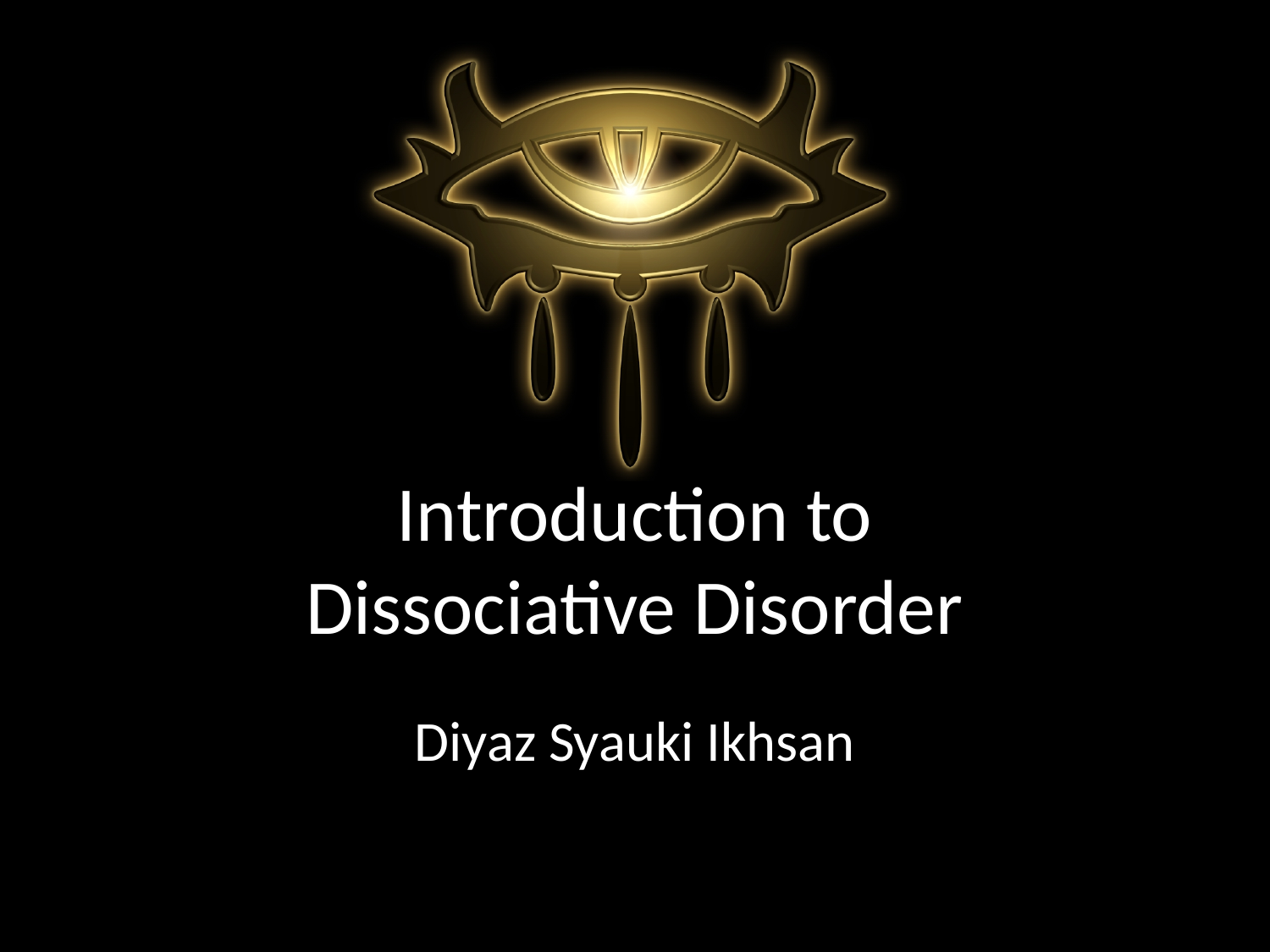

# Introduction to Dissociative Disorder
Diyaz Syauki Ikhsan